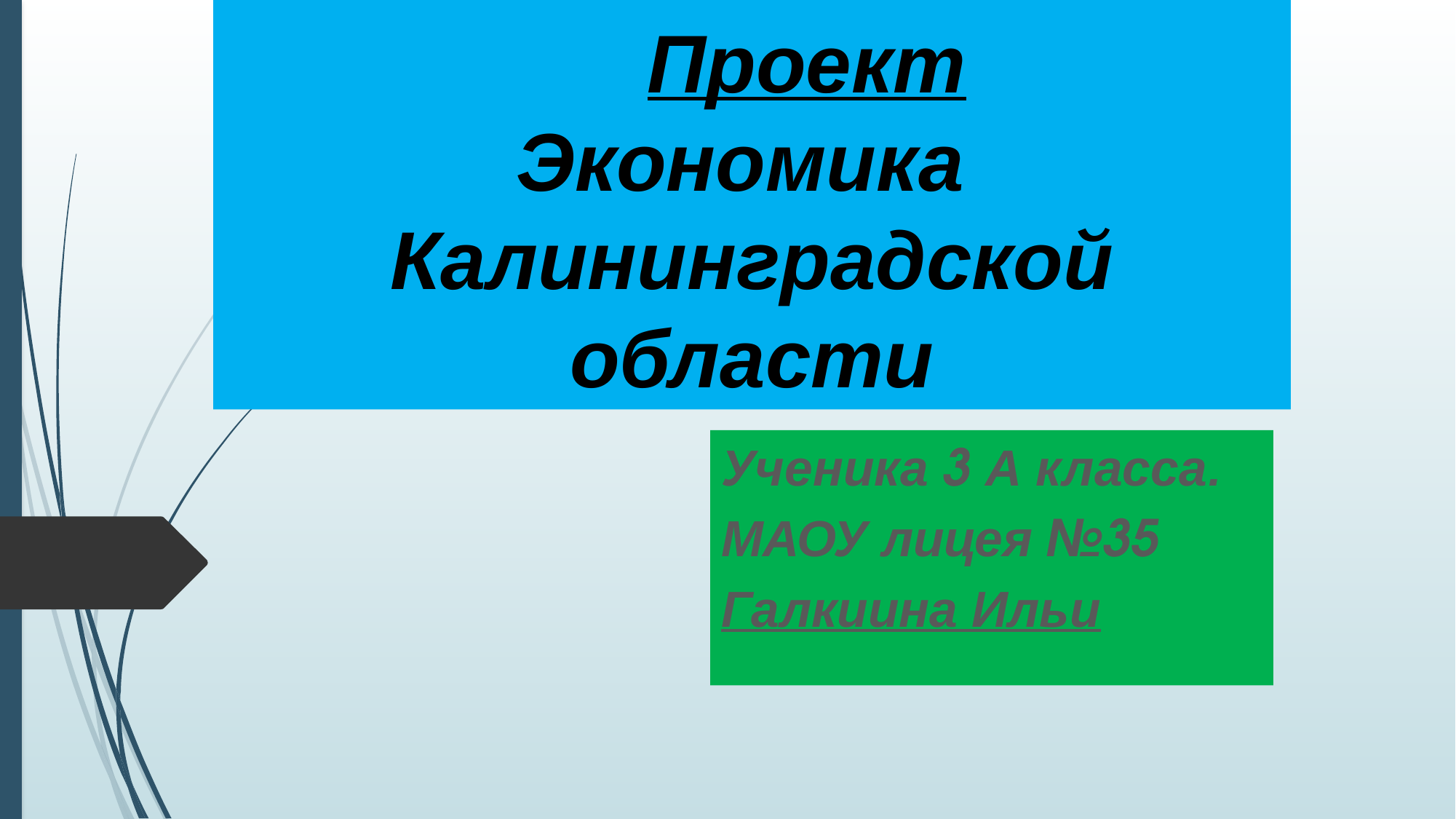

# Проект Экономика Калининградской области
Ученика 3 А класса.
МАОУ лицея №35
Галкиина Ильи